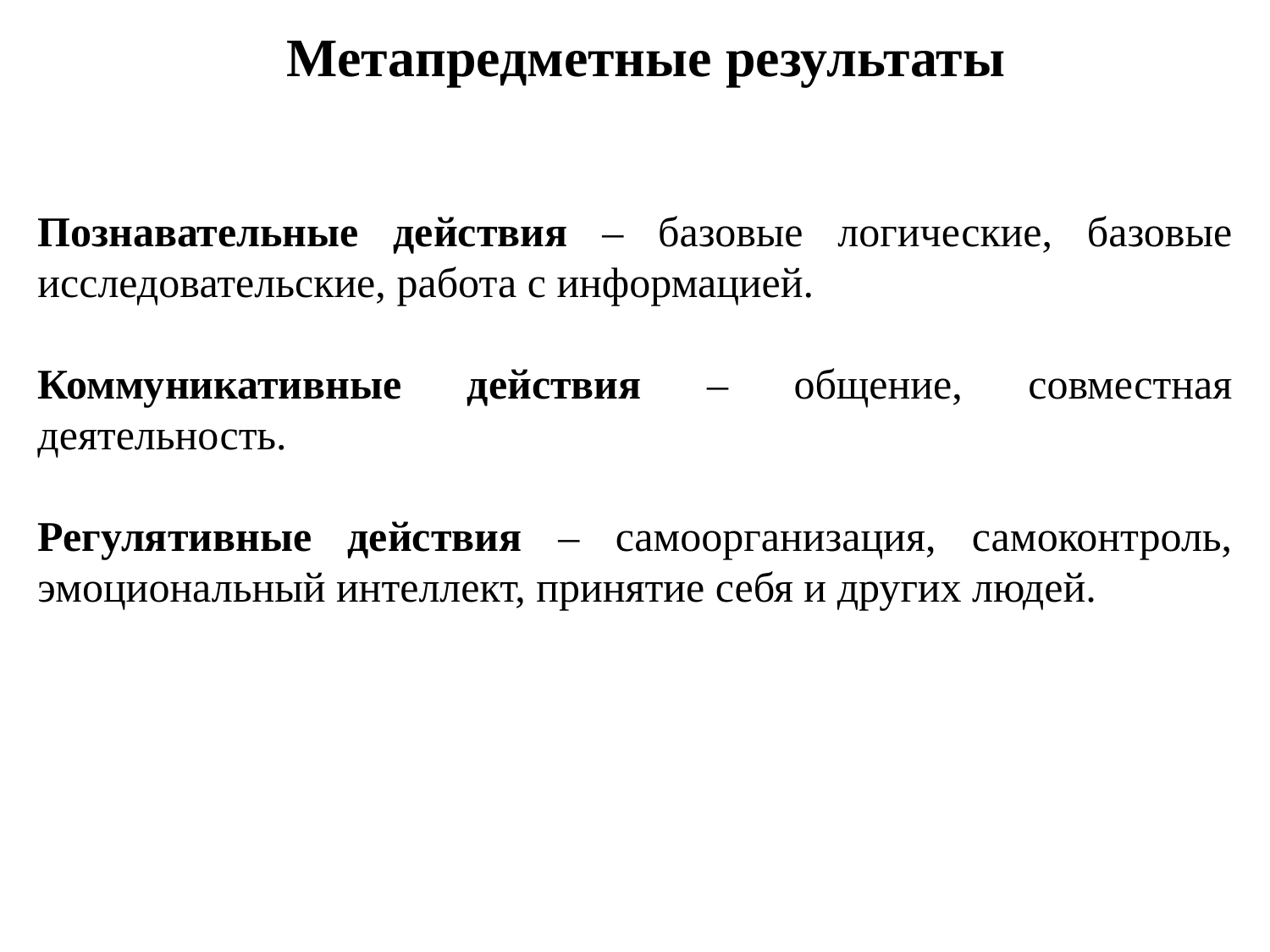

# Метапредметные результаты
Познавательные действия – базовые логические, базовые исследовательские, работа с информацией.

Коммуникативные действия – общение, совместная деятельность.

Регулятивные действия – самоорганизация, самоконтроль, эмоциональный интеллект, принятие себя и других людей.